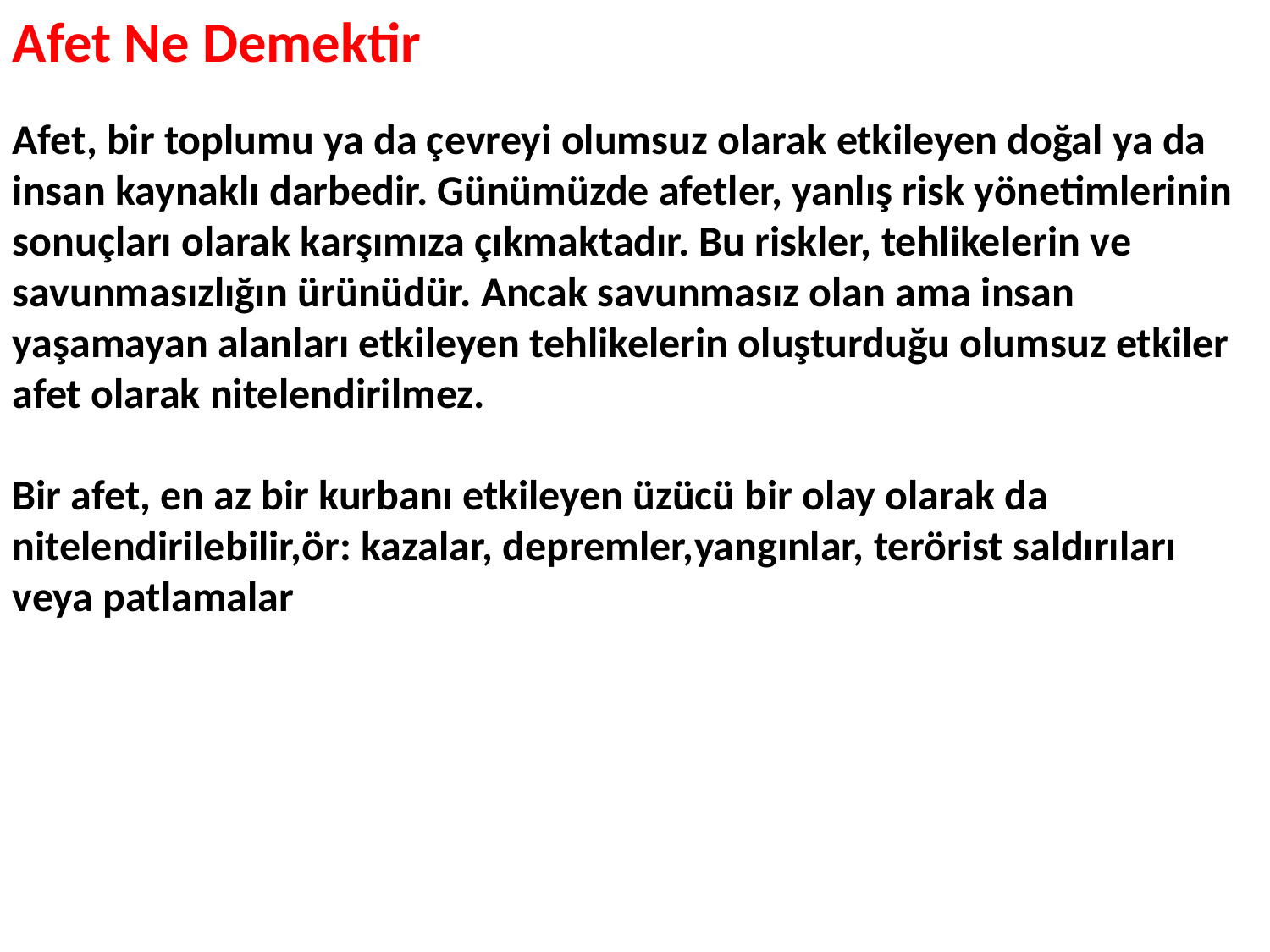

Afet Ne Demektir
Afet, bir toplumu ya da çevreyi olumsuz olarak etkileyen doğal ya da insan kaynaklı darbedir. Günümüzde afetler, yanlış risk yönetimlerinin sonuçları olarak karşımıza çıkmaktadır. Bu riskler, tehlikelerin ve savunmasızlığın ürünüdür. Ancak savunmasız olan ama insan yaşamayan alanları etkileyen tehlikelerin oluşturduğu olumsuz etkiler afet olarak nitelendirilmez.
Bir afet, en az bir kurbanı etkileyen üzücü bir olay olarak da nitelendirilebilir,ör: kazalar, depremler,yangınlar, terörist saldırıları veya patlamalar